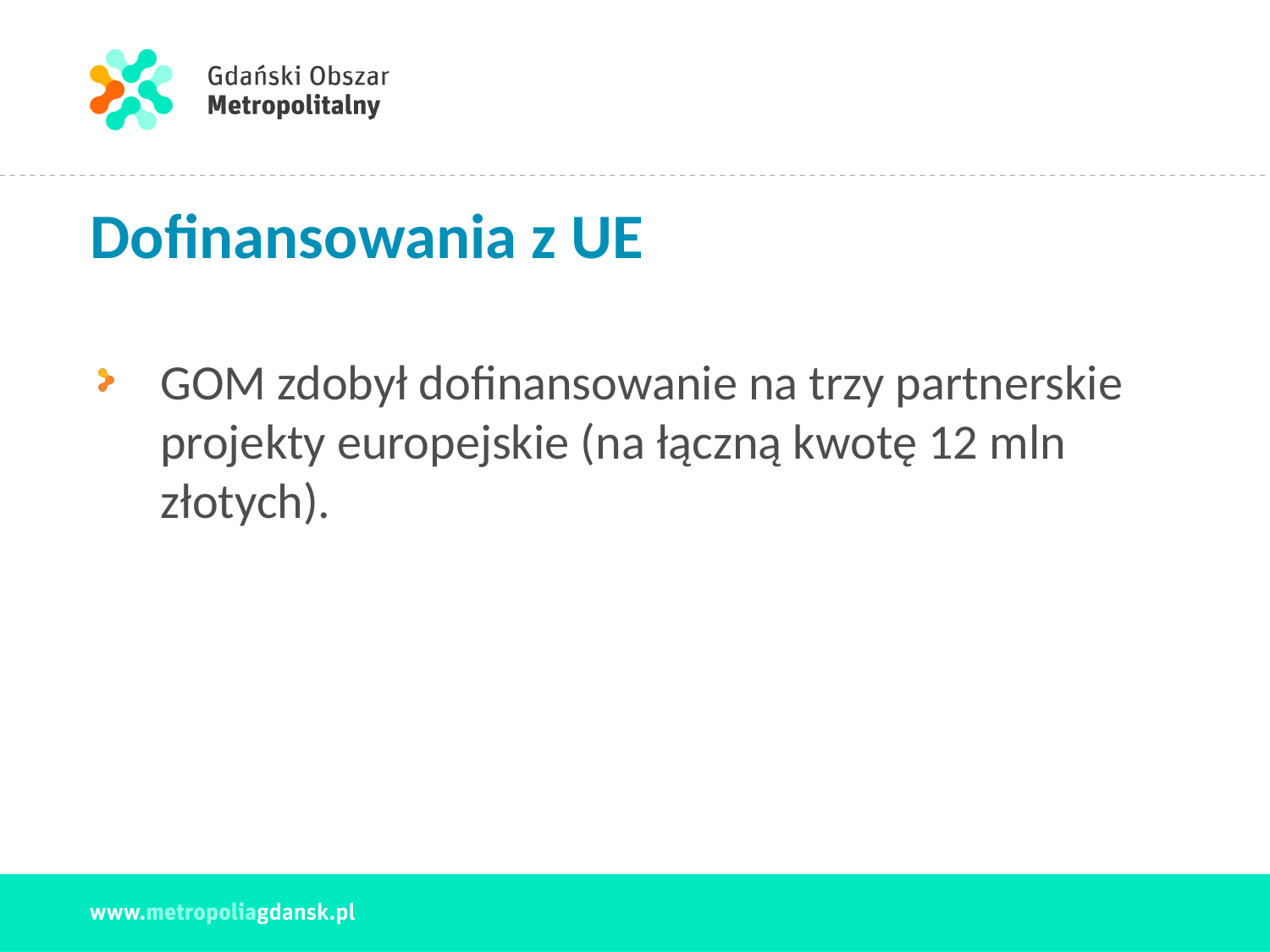

# Dofinansowania z UE
GOM zdobył dofinansowanie na trzy partnerskie projekty europejskie (na łączną kwotę 12 mln złotych).